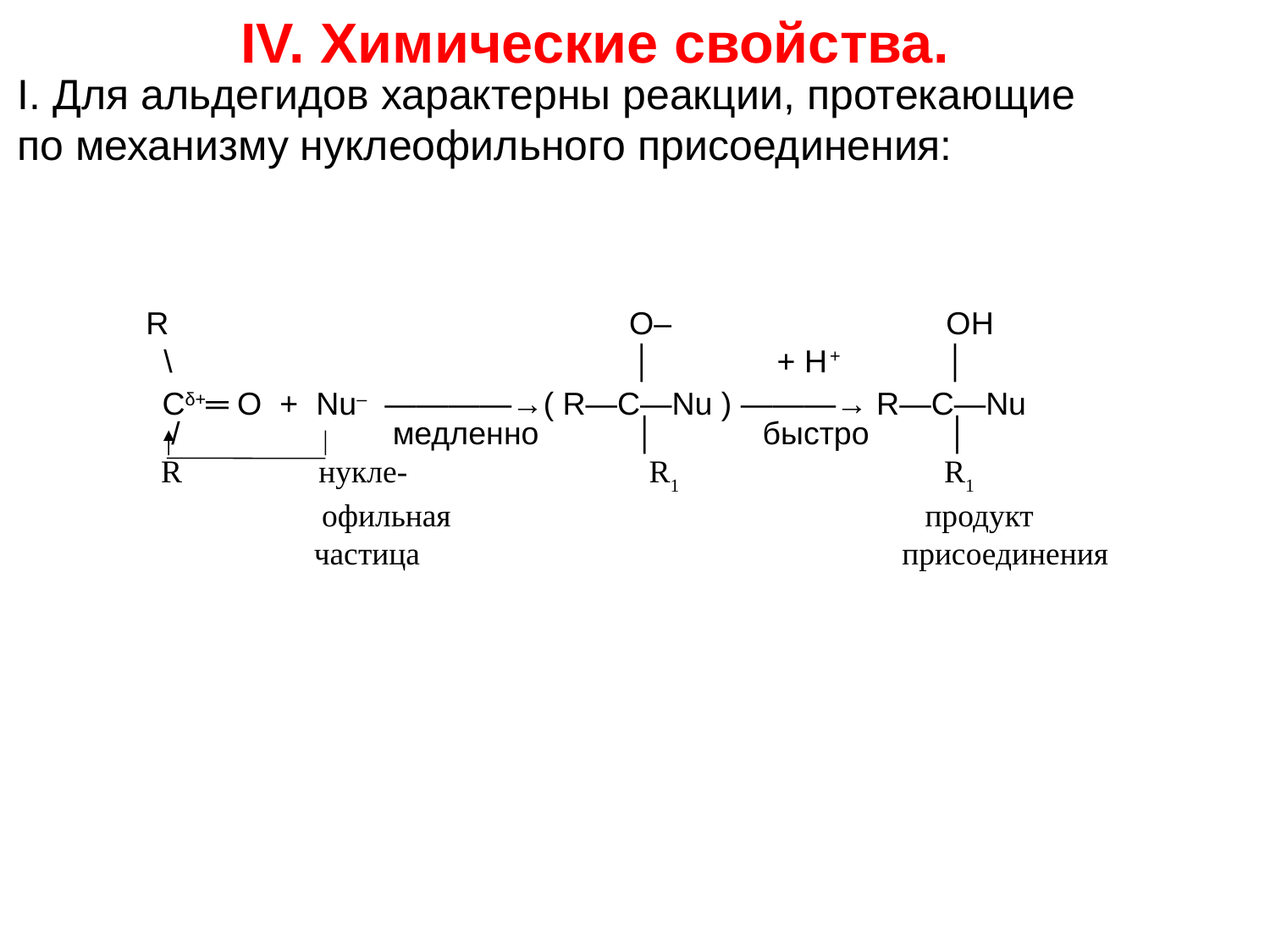

IV. Химические свойства.
I. Для альдегидов характерны реакции, протекающие
по механизму нуклеофильного присоединения:
                  R                                                    O–                               OH
                    \                                                    │              + H+            │

                   Cδ+═ O  +  Nu–  ————→( R—C—Nu ) ———→ R—C—Nu

                  /                        медленно           │            быстро         │
            R                 нукле-                              R1                                   R1
                                офильная                                                           продукт
                               частица                                                            присоединения